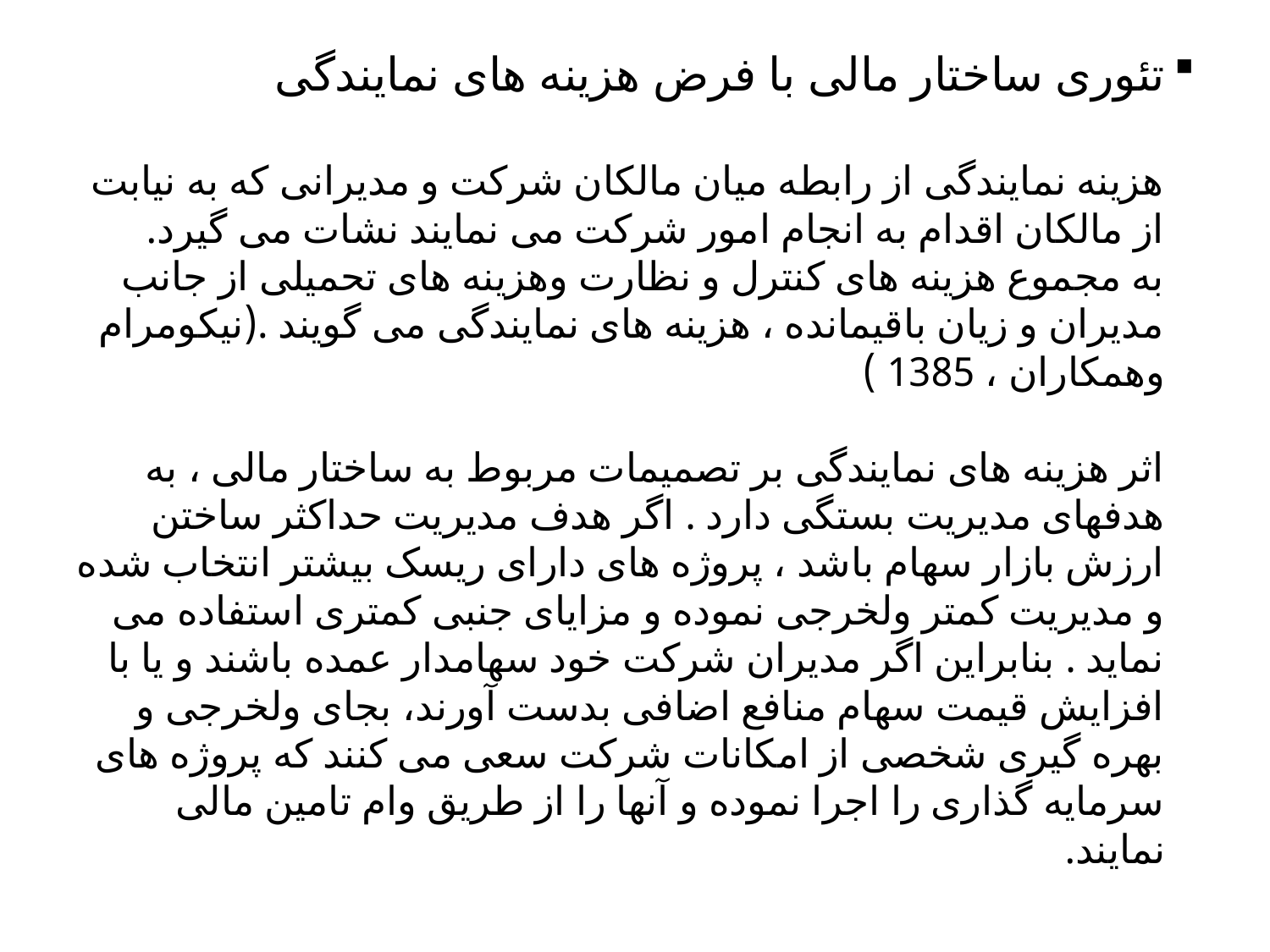

# تئوری ساختار مالی با فرض هزینه های نمایندگی هزینه نمایندگی از رابطه میان مالکان شرکت و مدیرانی که به نیابت از مالکان اقدام به انجام امور شرکت می نمایند نشات می گیرد. به مجموع هزینه های کنترل و نظارت وهزینه های تحمیلی از جانب مدیران و زیان باقیمانده ، هزینه های نمایندگی می گویند .(نیکومرام وهمکاران ، 1385 ) اثر هزینه های نمایندگی بر تصمیمات مربوط به ساختار مالی ، به هدفهای مدیریت بستگی دارد . اگر هدف مدیریت حداکثر ساختن ارزش بازار سهام باشد ، پروژه های دارای ریسک بیشتر انتخاب شده و مدیریت کمتر ولخرجی نموده و مزایای جنبی کمتری استفاده می نماید . بنابراین اگر مدیران شرکت خود سهامدار عمده باشند و یا با افزایش قیمت سهام منافع اضافی بدست آورند، بجای ولخرجی و بهره گیری شخصی از امکانات شرکت سعی می کنند که پروژه های سرمایه گذاری را اجرا نموده و آنها را از طریق وام تامین مالی نمایند.